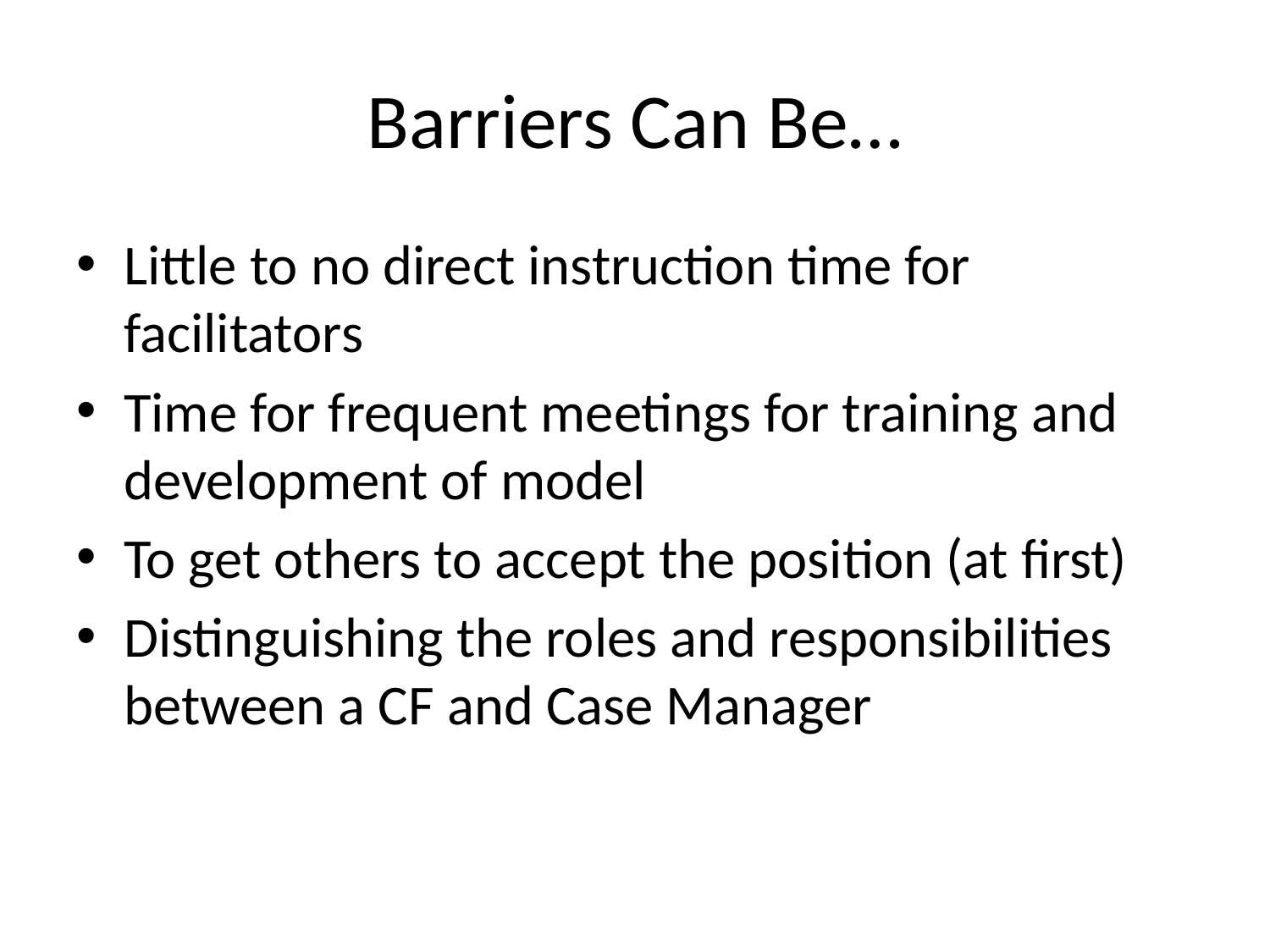

# Barriers Can Be…
Little to no direct instruction time for facilitators
Time for frequent meetings for training and development of model
To get others to accept the position (at first)
Distinguishing the roles and responsibilities between a CF and Case Manager